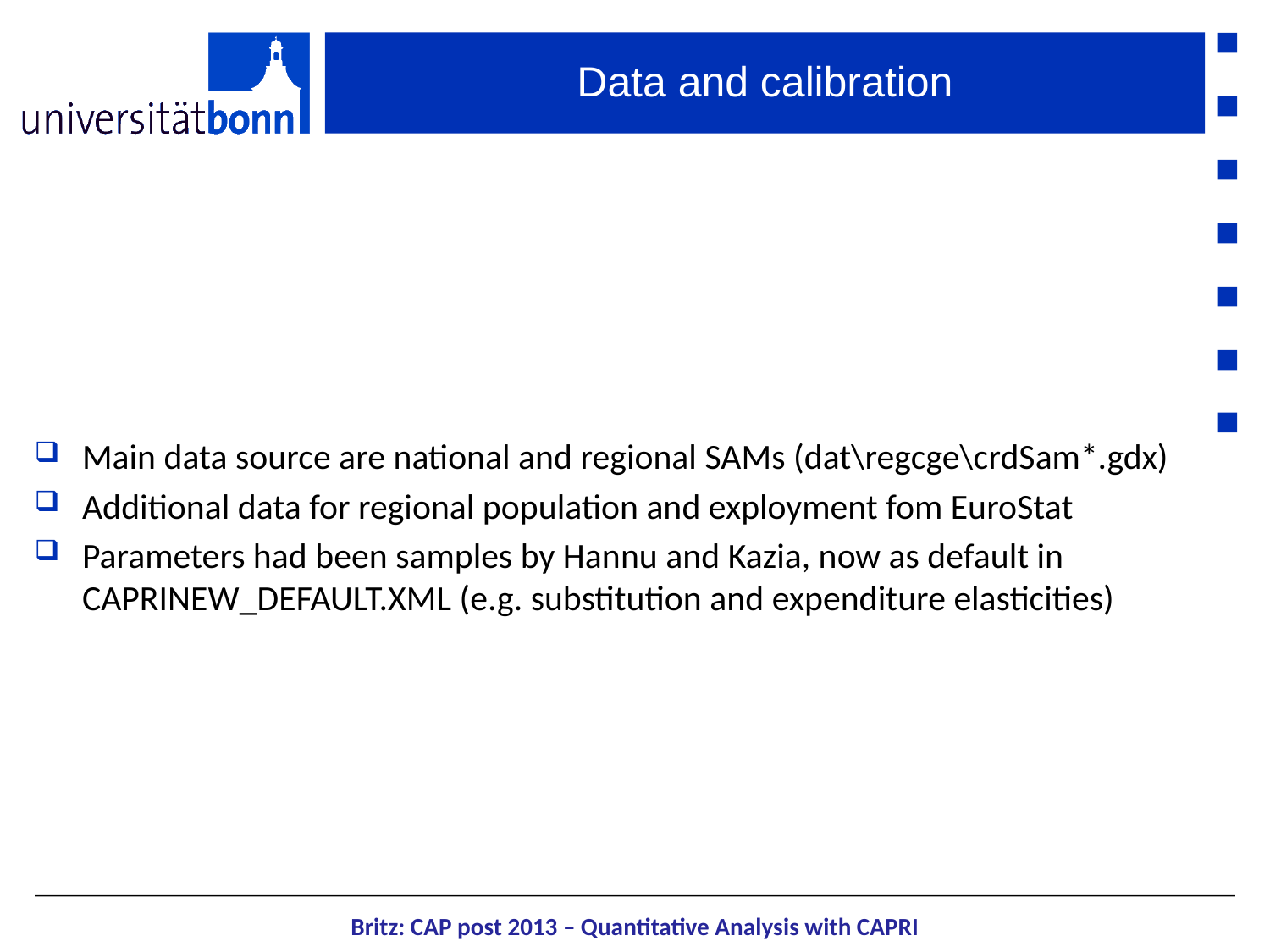

# Data and calibration
Main data source are national and regional SAMs (dat\regcge\crdSam*.gdx)
Additional data for regional population and exployment fom EuroStat
Parameters had been samples by Hannu and Kazia, now as default in CAPRINEW_DEFAULT.XML (e.g. substitution and expenditure elasticities)
Britz: CAP post 2013 – Quantitative Analysis with CAPRI